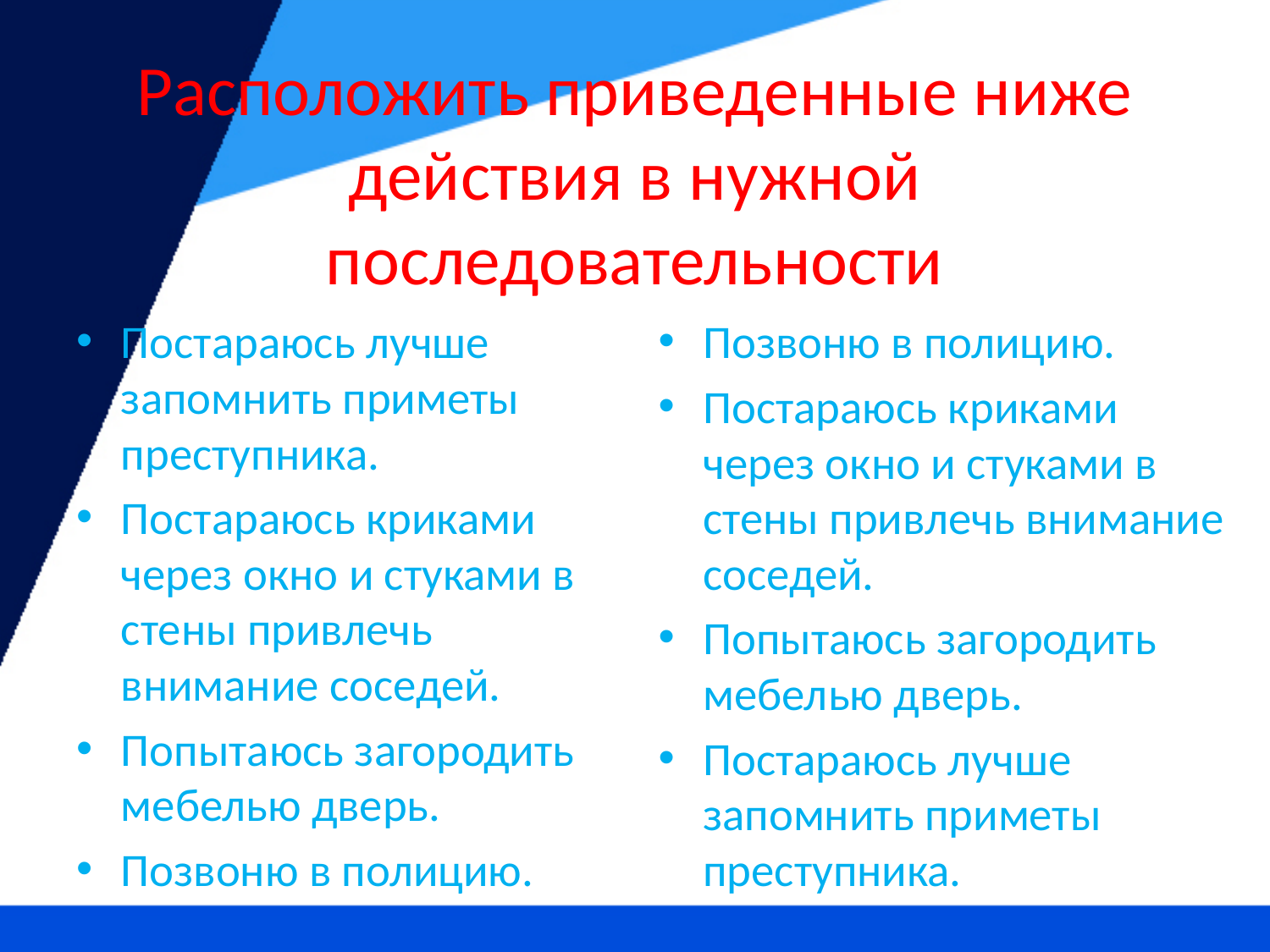

# Расположить приведенные ниже действия в нужной последовательности
Постараюсь лучше запомнить приметы преступника.
Постараюсь криками через окно и стуками в стены привлечь внимание соседей.
Попытаюсь загородить мебелью дверь.
Позвоню в полицию.

Позвоню в полицию.
Постараюсь криками через окно и стуками в стены привлечь внимание соседей.
Попытаюсь загородить мебелью дверь.
Постараюсь лучше запомнить приметы преступника.